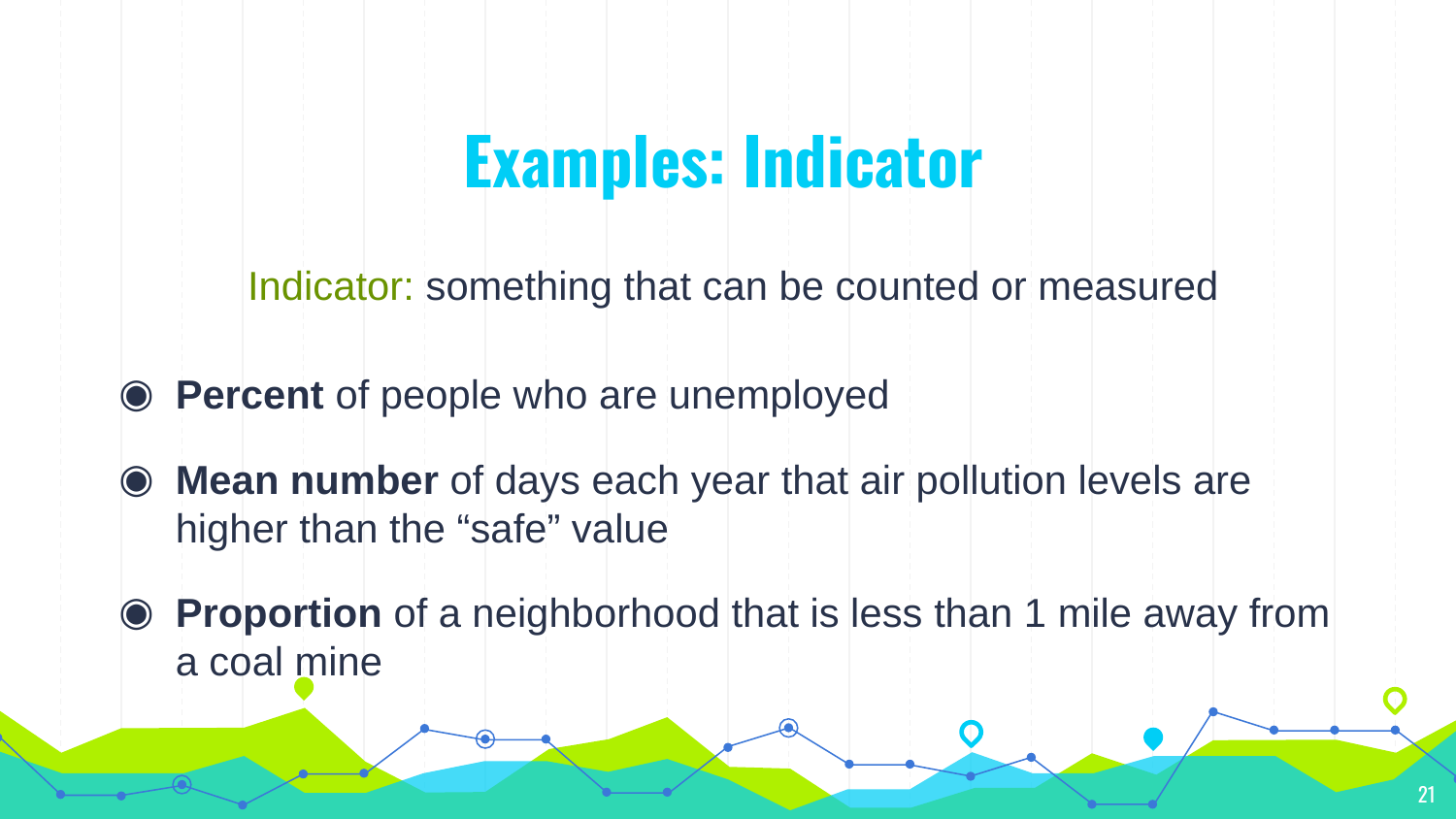

# Examples: Indicator
Indicator: something that can be counted or measured
Percent of people who are unemployed
Mean number of days each year that air pollution levels are higher than the “safe” value
Proportion of a neighborhood that is less than 1 mile away from a coal mine

21